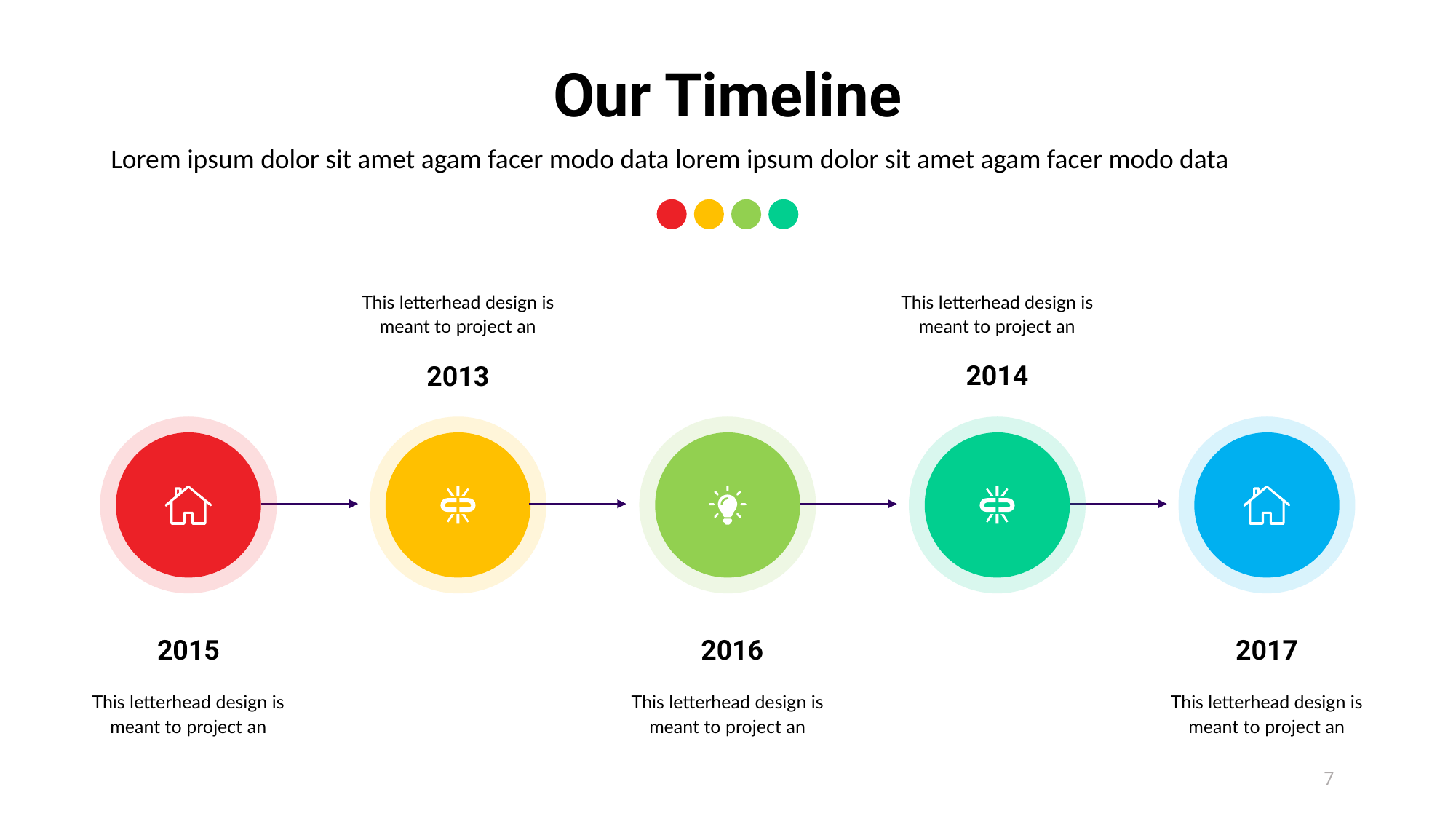

Our Timeline
Lorem ipsum dolor sit amet agam facer modo data lorem ipsum dolor sit amet agam facer modo data

This letterhead design is meant to project an
2013
This letterhead design is meant to project an
2014

2015
This letterhead design is meant to project an
2016
This letterhead design is meant to project an
2017
This letterhead design is meant to project an
7